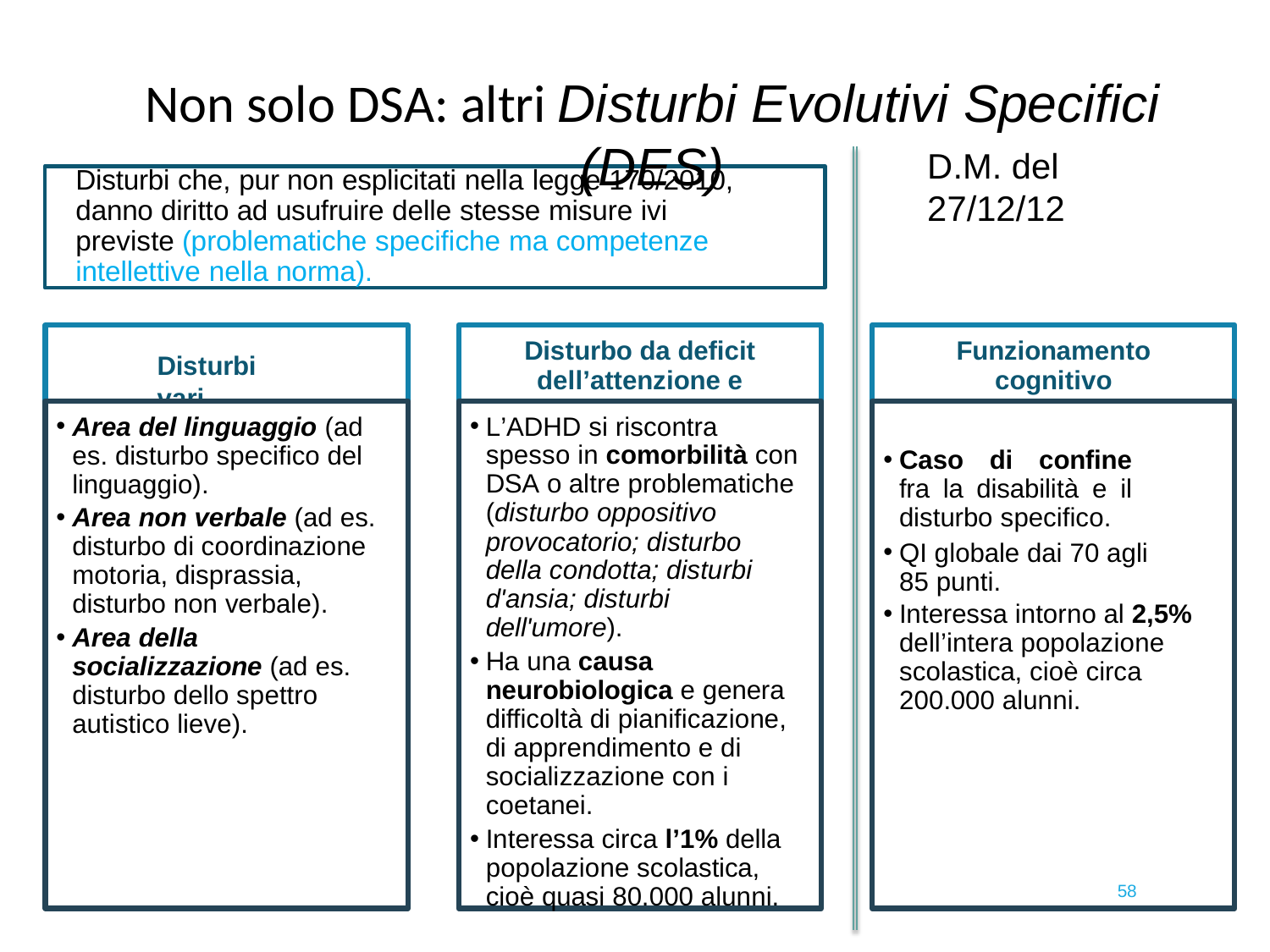

# Non solo DSA: altri Disturbi Evolutivi Specifici (DES)
D.M. del 27/12/12

Disturbi che, pur non esplicitati nella legge 170/2010, danno diritto ad usufruire delle stesse misure ivi previste (problematiche specifiche ma competenze intellettive nella norma).

Disturbo da deficit
dell’attenzione e iperattività
Funzionamento cognitivo
limite (o borderline)
Disturbi vari

Area del linguaggio (ad es. disturbo specifico del linguaggio).
Area non verbale (ad es. disturbo di coordinazione motoria, disprassia, disturbo non verbale).
Area della socializzazione (ad es. disturbo dello spettro autistico lieve).
L’ADHD si riscontra spesso in comorbilità con DSA o altre problematiche (disturbo oppositivo provocatorio; disturbo della condotta; disturbi d'ansia; disturbi dell'umore).
Ha una causa neurobiologica e genera difficoltà di pianificazione, di apprendimento e di socializzazione con i coetanei.
Interessa circa l’1% della popolazione scolastica, cioè quasi 80.000 alunni.
Caso di confine fra la disabilità e il disturbo specifico.
QI globale dai 70 agli 85 punti.
Interessa intorno al 2,5% dell’intera popolazione scolastica, cioè circa 200.000 alunni.
58